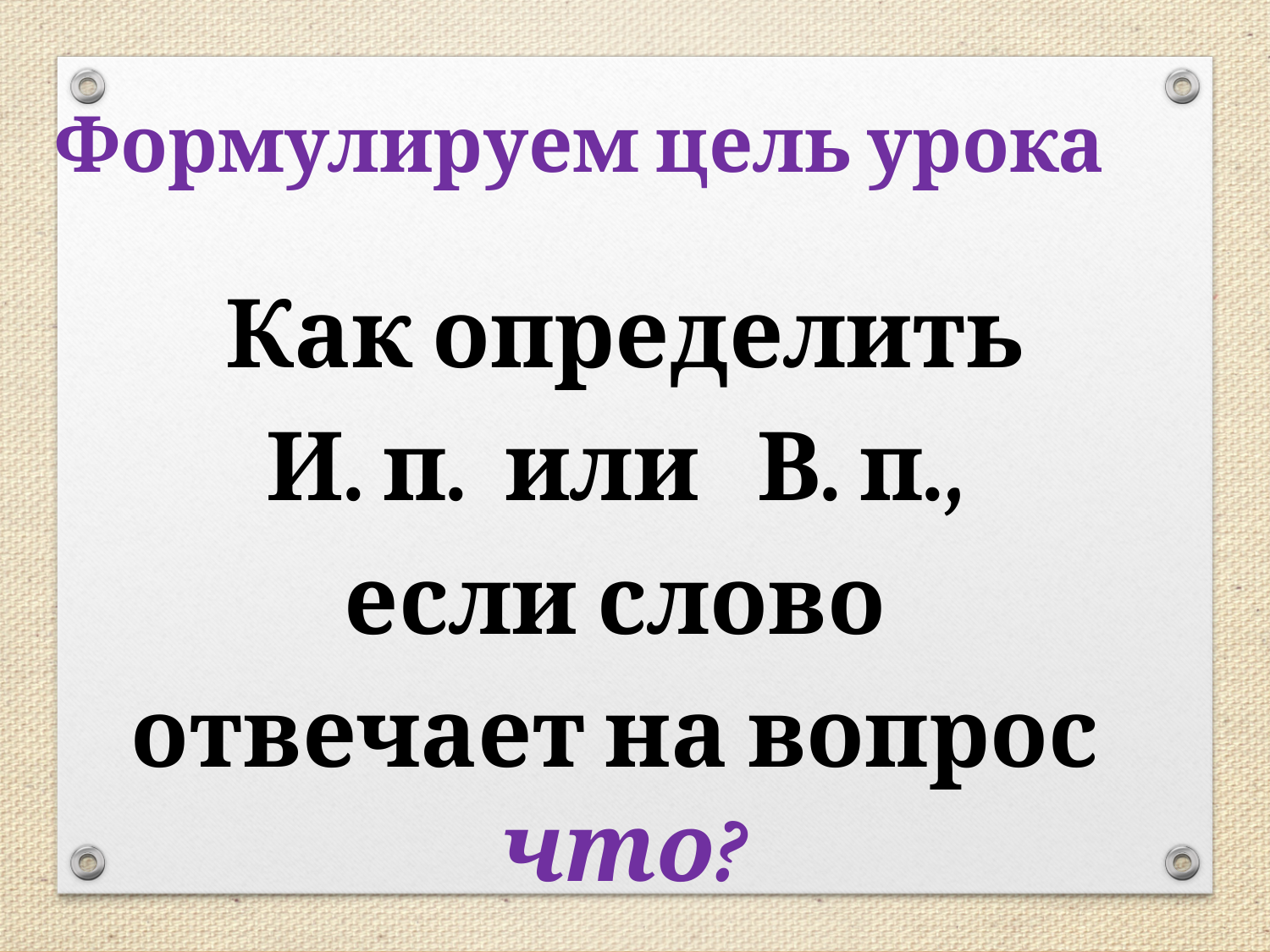

Формулируем цель урока
Как определить
И. п.  или   В. п.,
если слово
отвечает на вопрос  что?